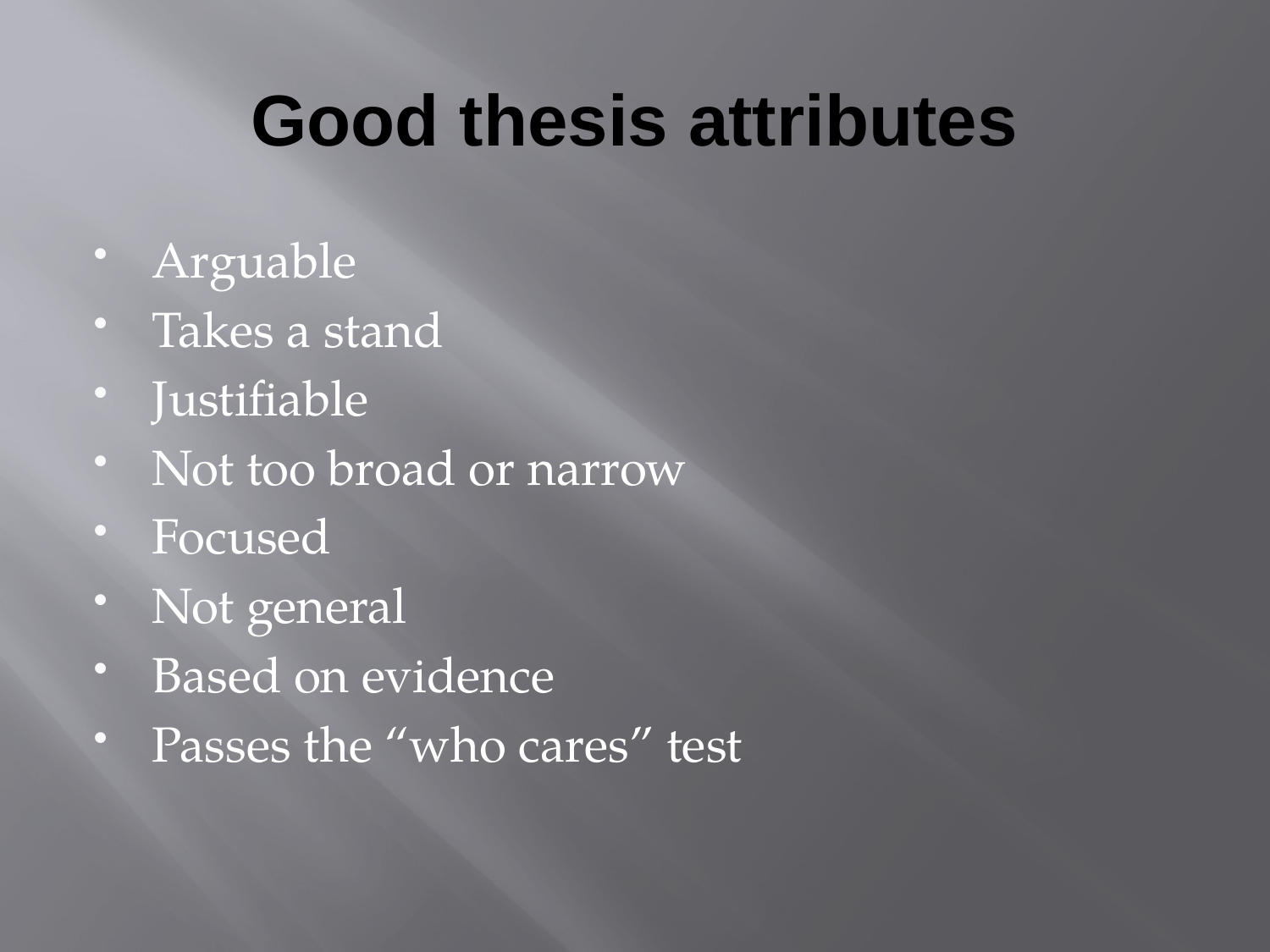

# Good thesis attributes
Arguable
Takes a stand
Justifiable
Not too broad or narrow
Focused
Not general
Based on evidence
Passes the “who cares” test